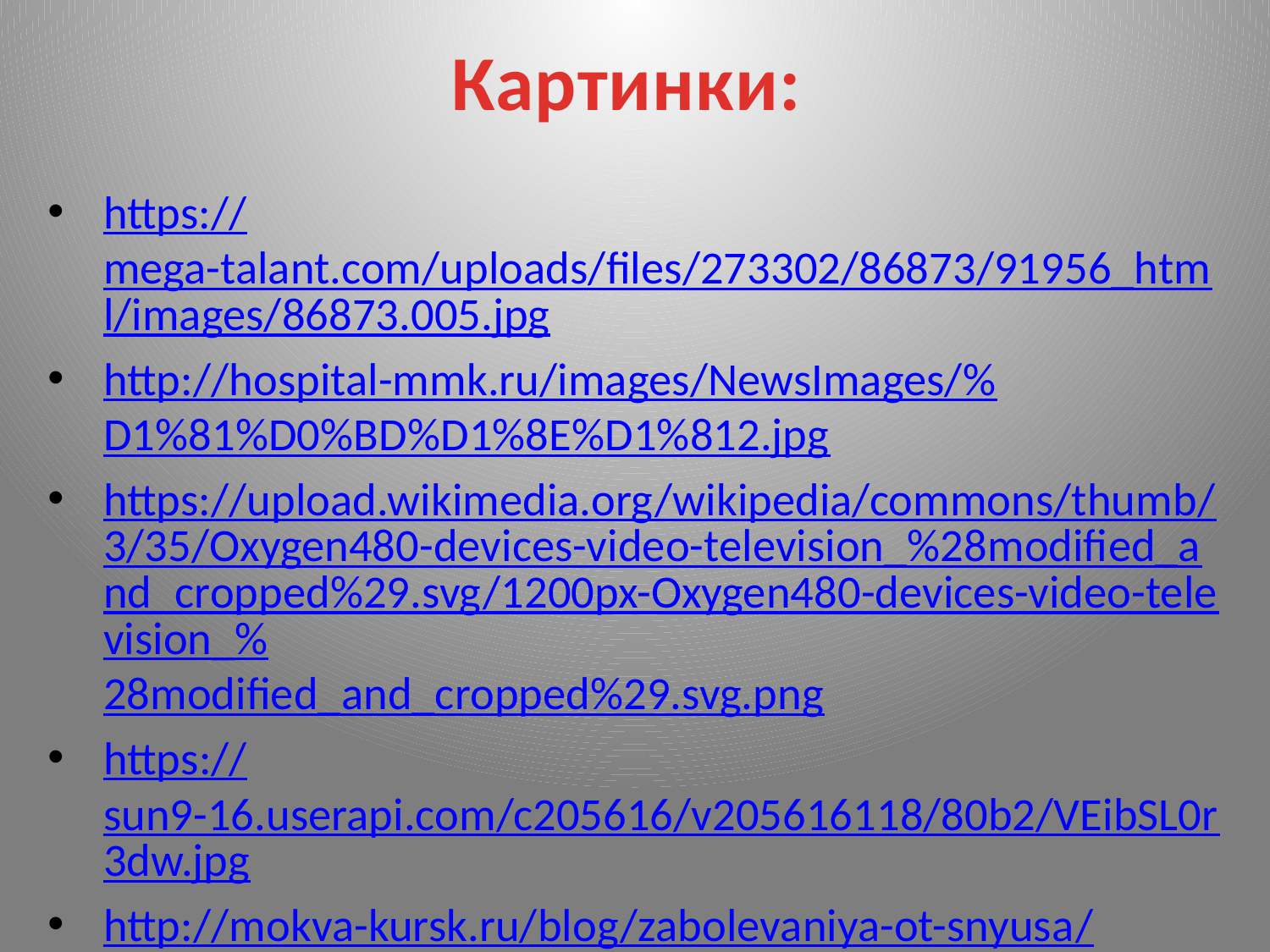

# Картинки:
https://mega-talant.com/uploads/files/273302/86873/91956_html/images/86873.005.jpg
http://hospital-mmk.ru/images/NewsImages/%D1%81%D0%BD%D1%8E%D1%812.jpg
https://upload.wikimedia.org/wikipedia/commons/thumb/3/35/Oxygen480-devices-video-television_%28modified_and_cropped%29.svg/1200px-Oxygen480-devices-video-television_%28modified_and_cropped%29.svg.png
https://sun9-16.userapi.com/c205616/v205616118/80b2/VEibSL0r3dw.jpg
http://mokva-kursk.ru/blog/zabolevaniya-ot-snyusa/
http://sch16.baranovichi.edu.by/sm_full.aspx?guid=107113
https://i.ytimg.com/vi/N45PZravjcU/hqdefault.jpg